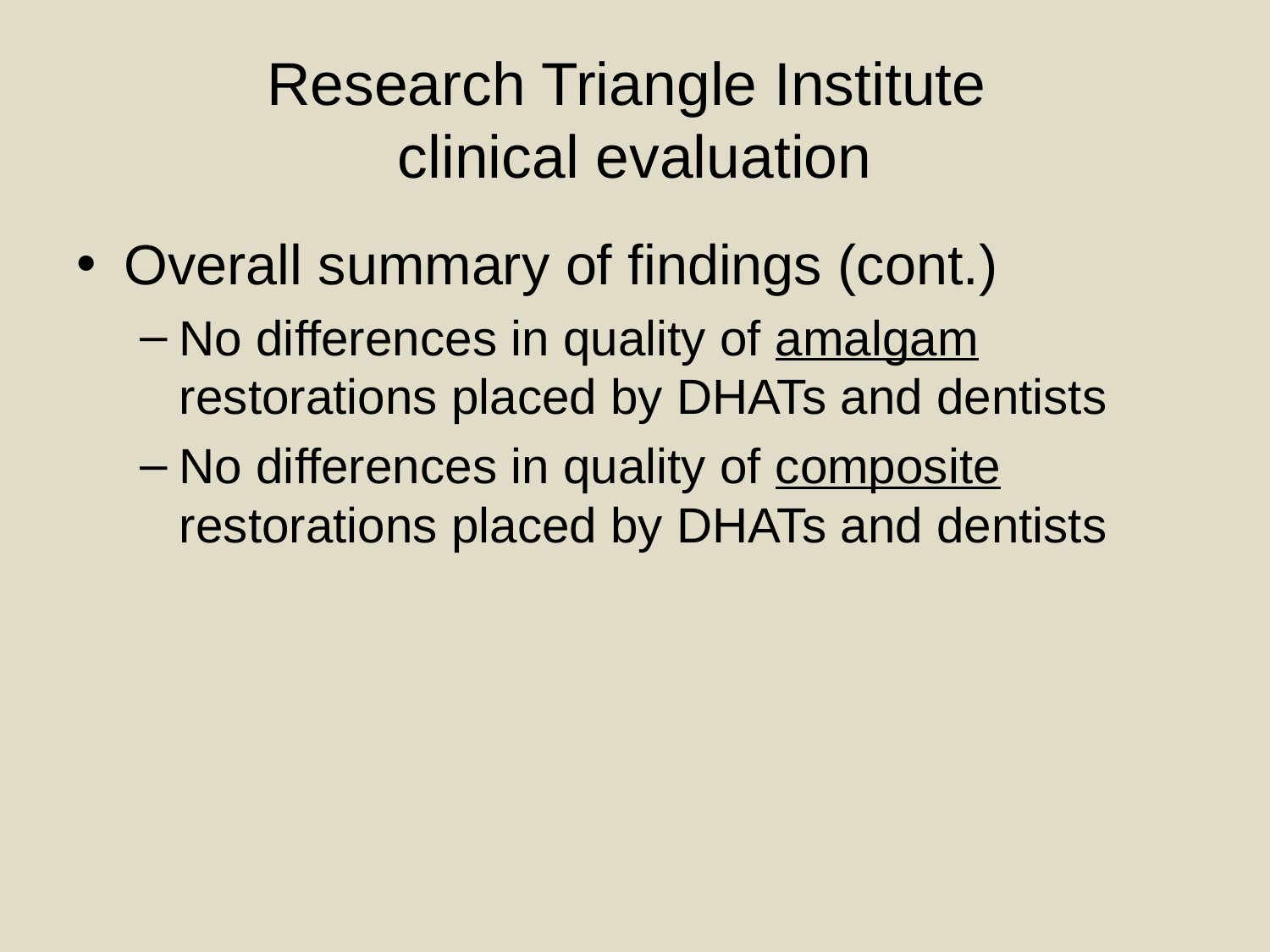

# Research Triangle Institute clinical evaluation
Overall summary of findings (cont.)
No differences in quality of amalgam restorations placed by DHATs and dentists
No differences in quality of composite restorations placed by DHATs and dentists